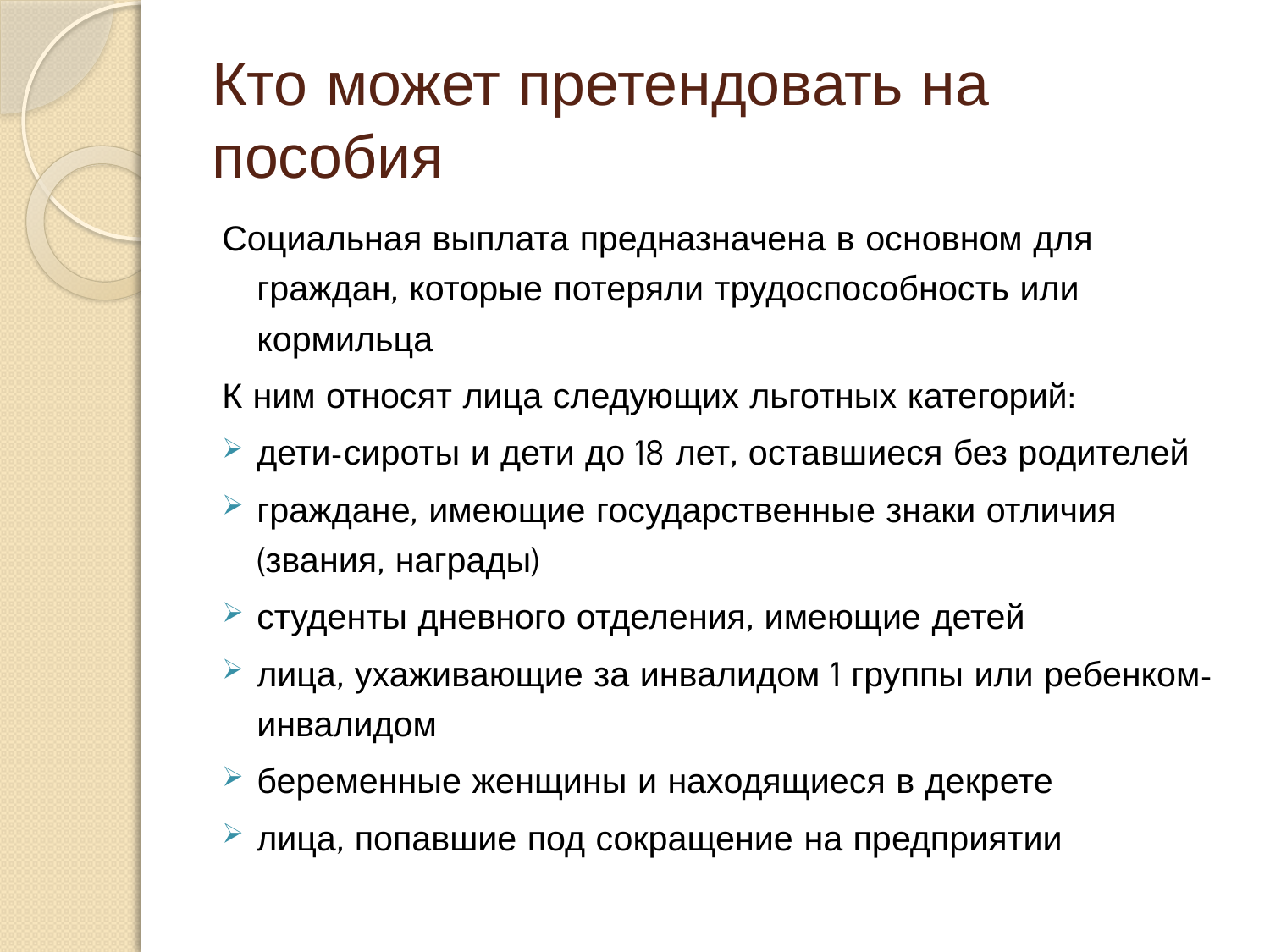

# Кто может претендовать на пособия
Социальная выплата предназначена в основном для граждан, которые потеряли трудоспособность или кормильца
К ним относят лица следующих льготных категорий:
дети-сироты и дети до 18 лет, оставшиеся без родителей
граждане, имеющие государственные знаки отличия (звания, награды)
студенты дневного отделения, имеющие детей
лица, ухаживающие за инвалидом 1 группы или ребенком-инвалидом
беременные женщины и находящиеся в декрете
лица, попавшие под сокращение на предприятии